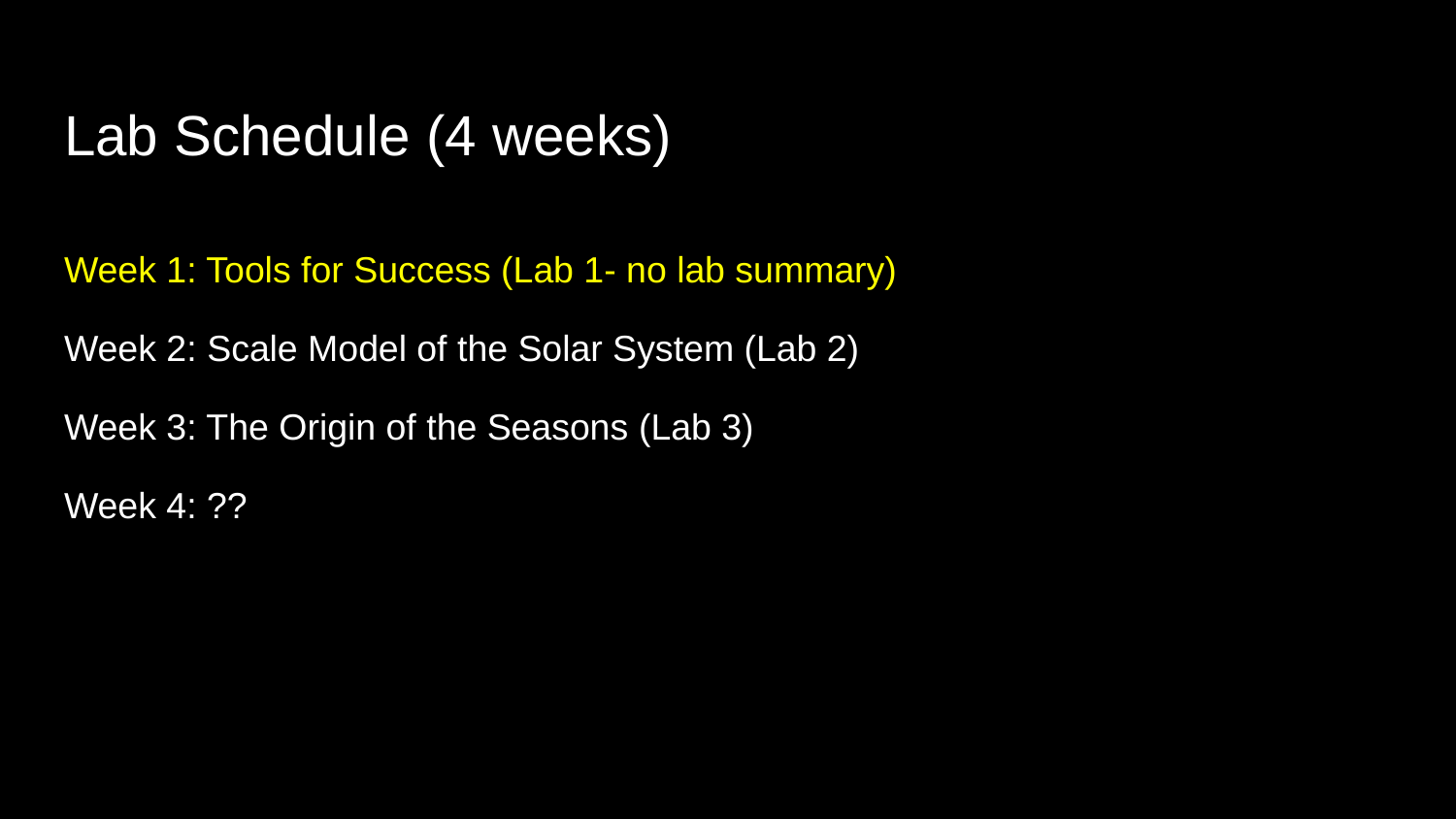

# Lab Schedule (4 weeks)

Week 1: Tools for Success (Lab 1- no lab summary)
Week 2: Scale Model of the Solar System (Lab 2)
Week 3: The Origin of the Seasons (Lab 3)
Week 4: ??